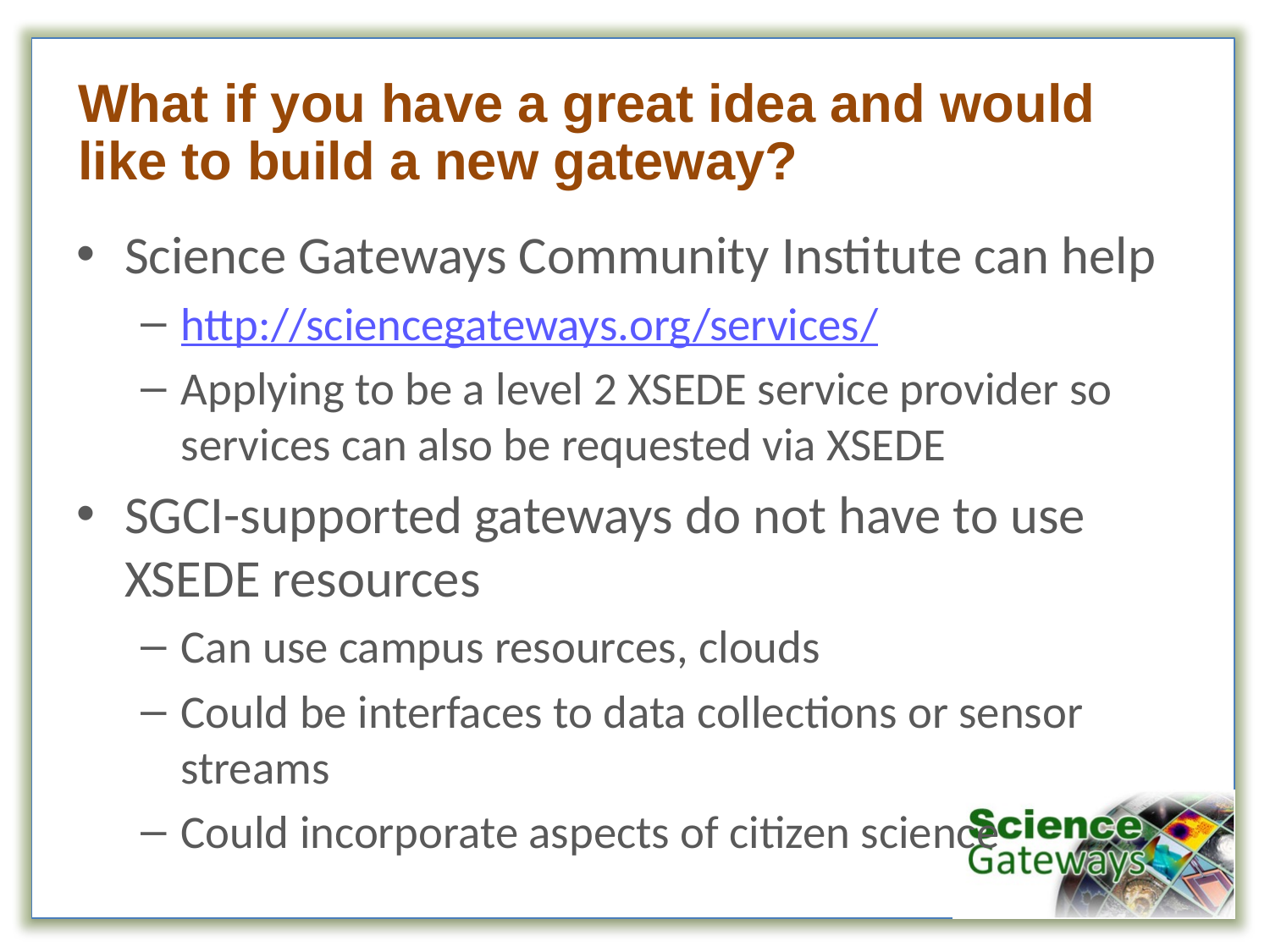

# What if you have a great idea and would like to build a new gateway?
Science Gateways Community Institute can help
http://sciencegateways.org/services/
Applying to be a level 2 XSEDE service provider so services can also be requested via XSEDE
SGCI-supported gateways do not have to use XSEDE resources
Can use campus resources, clouds
Could be interfaces to data collections or sensor streams
Could incorporate aspects of citizen science